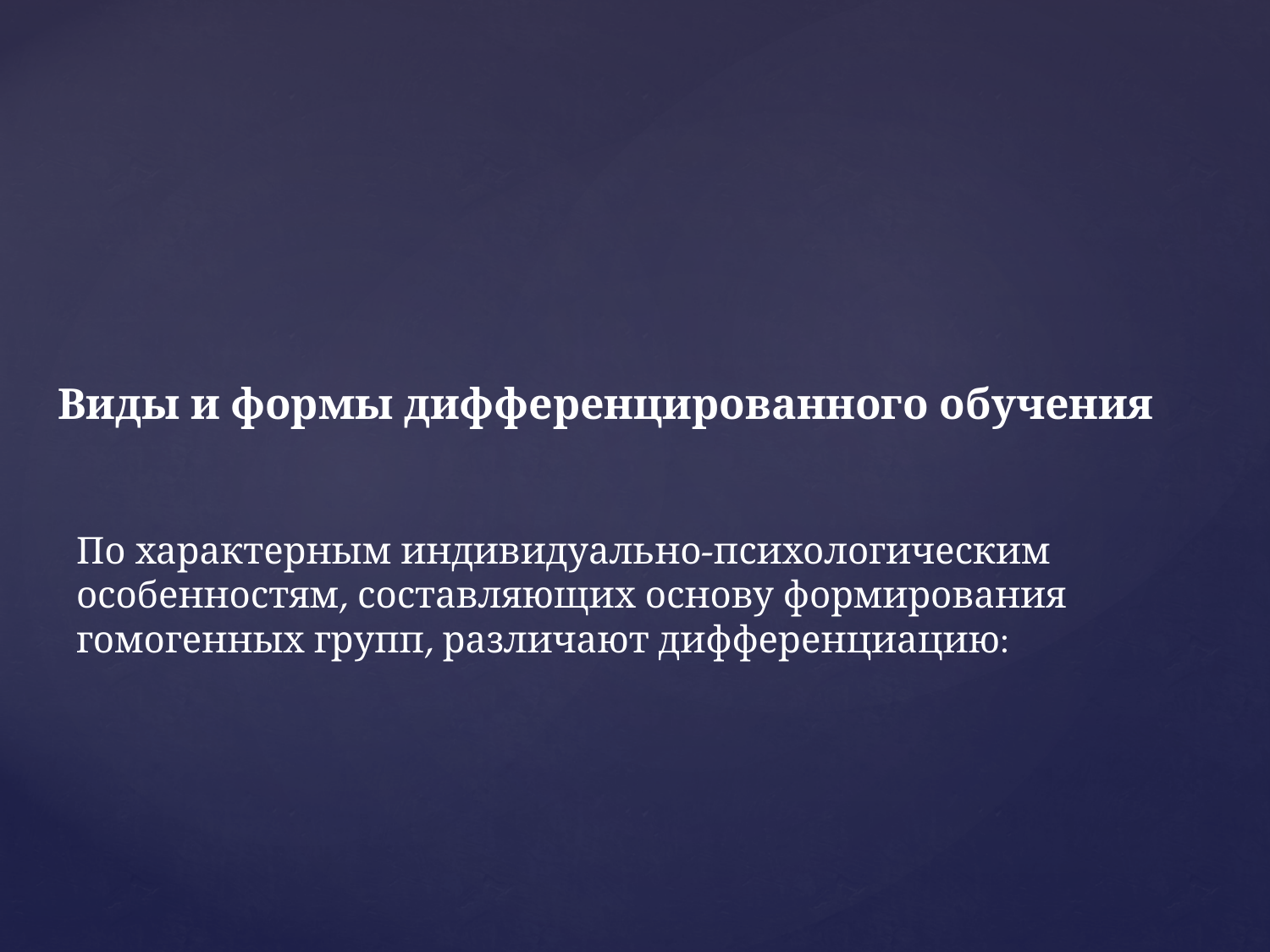

# Виды и формы дифференцированного обучения
По характерным индивидуально-психологическим особенностям, составляющих основу формирования гомогенных групп, различают дифференциацию: